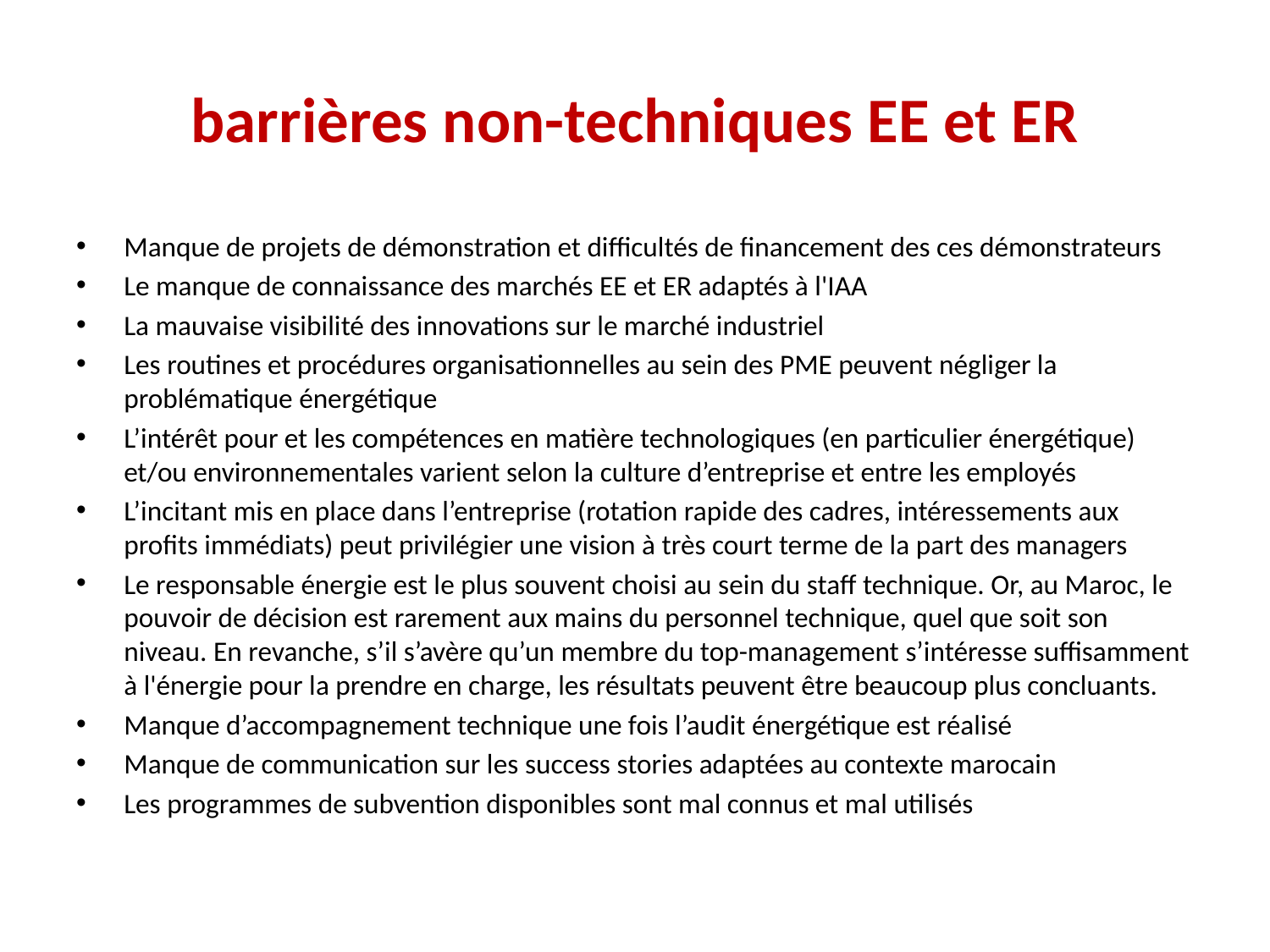

# barrières non-techniques EE et ER
Manque de projets de démonstration et difficultés de financement des ces démonstrateurs
Le manque de connaissance des marchés EE et ER adaptés à l'IAA
La mauvaise visibilité des innovations sur le marché industriel
Les routines et procédures organisationnelles au sein des PME peuvent négliger la problématique énergétique
L’intérêt pour et les compétences en matière technologiques (en particulier énergétique) et/ou environnementales varient selon la culture d’entreprise et entre les employés
L’incitant mis en place dans l’entreprise (rotation rapide des cadres, intéressements aux profits immédiats) peut privilégier une vision à très court terme de la part des managers
Le responsable énergie est le plus souvent choisi au sein du staff technique. Or, au Maroc, le pouvoir de décision est rarement aux mains du personnel technique, quel que soit son niveau. En revanche, s’il s’avère qu’un membre du top-management s’intéresse suffisamment à l'énergie pour la prendre en charge, les résultats peuvent être beaucoup plus concluants.
Manque d’accompagnement technique une fois l’audit énergétique est réalisé
Manque de communication sur les success stories adaptées au contexte marocain
Les programmes de subvention disponibles sont mal connus et mal utilisés